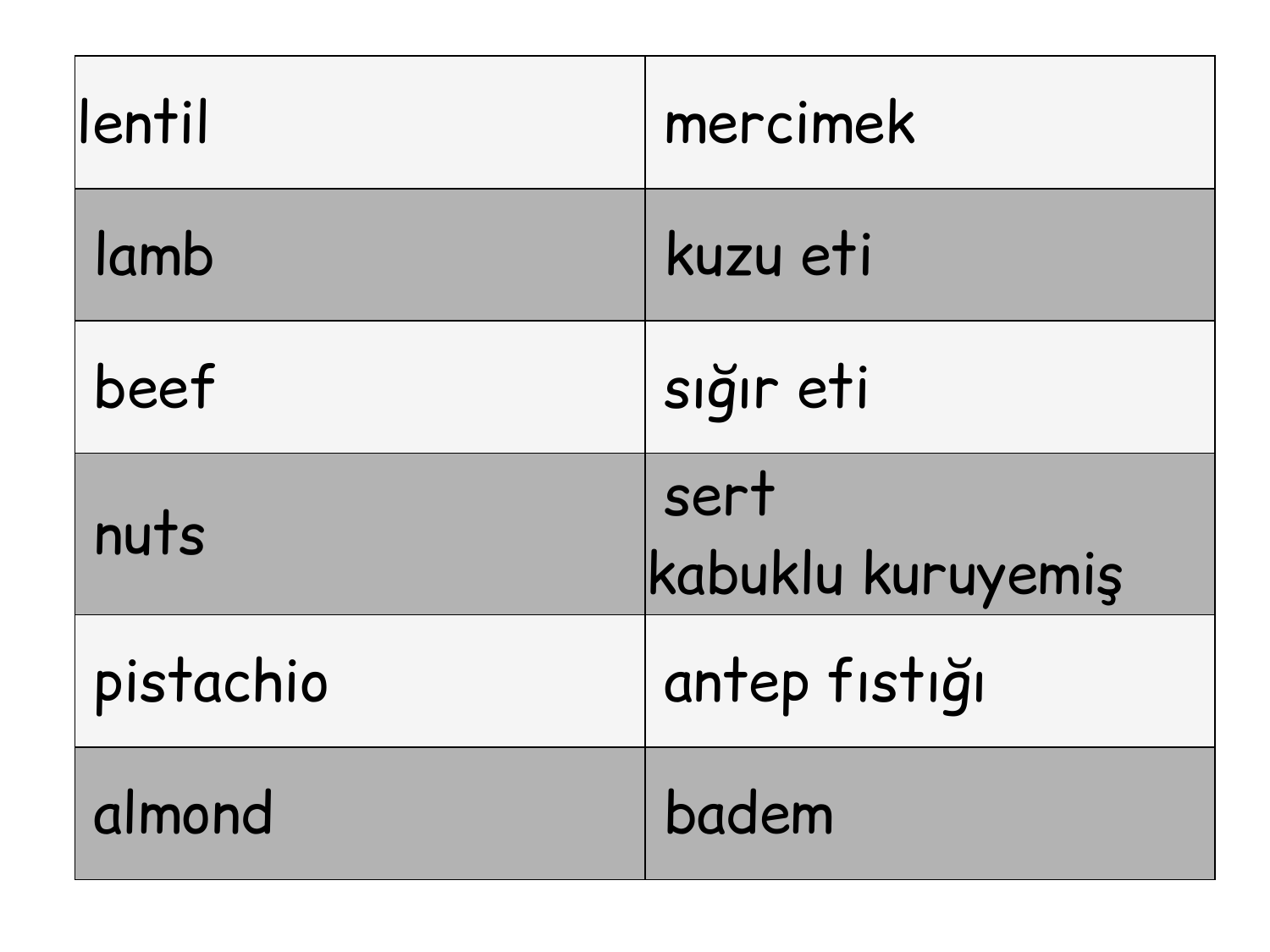

#
| lentil | mercimek |
| --- | --- |
| lamb | kuzu eti |
| beef | sığır eti |
| nuts | sert kabuklu kuruyemiş |
| pistachio | antep fıstığı |
| almond | badem |